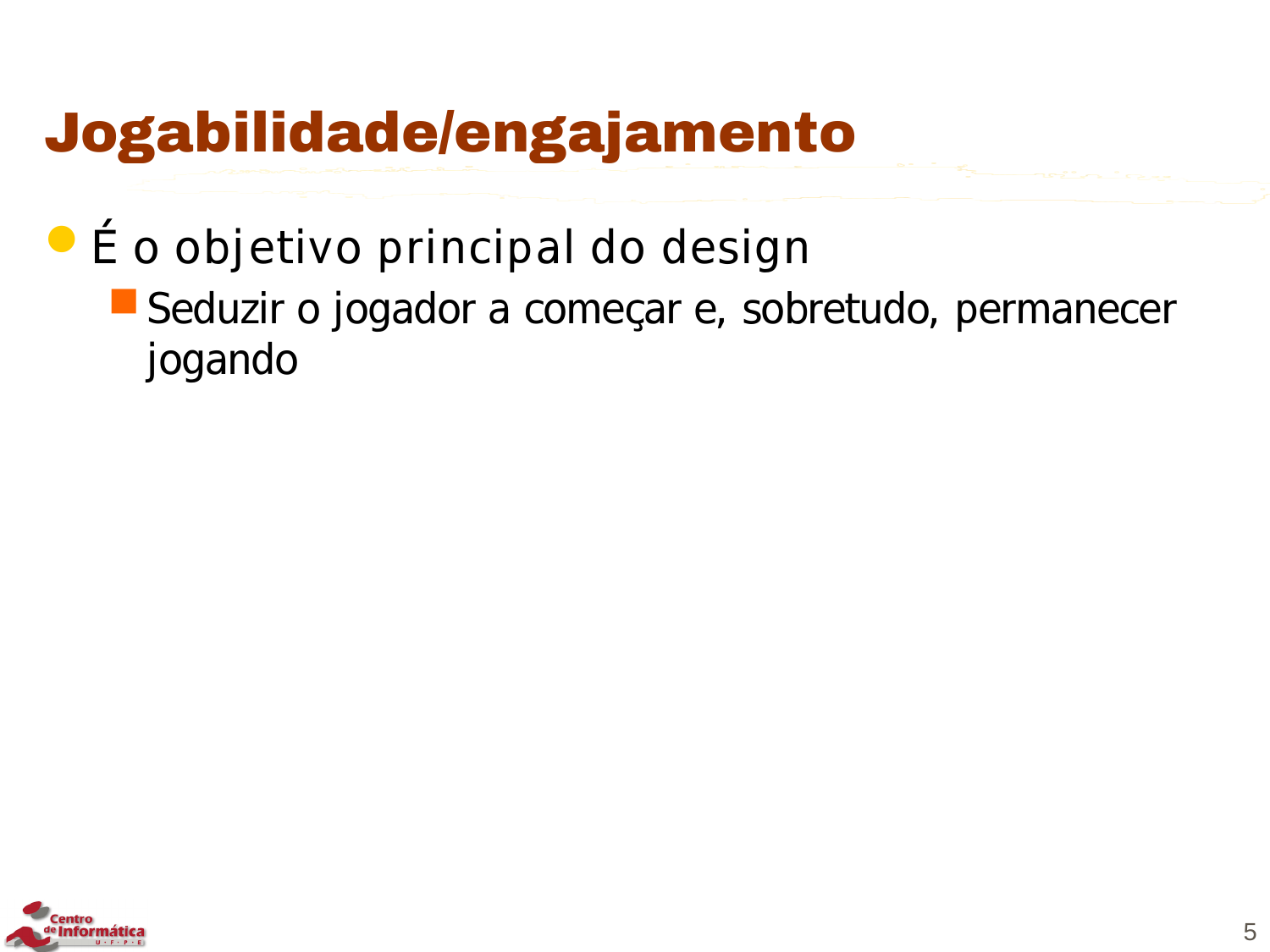

# Jogabilidade/engajamento
É o objetivo principal do design
Seduzir o jogador a começar e, sobretudo, permanecer jogando
5